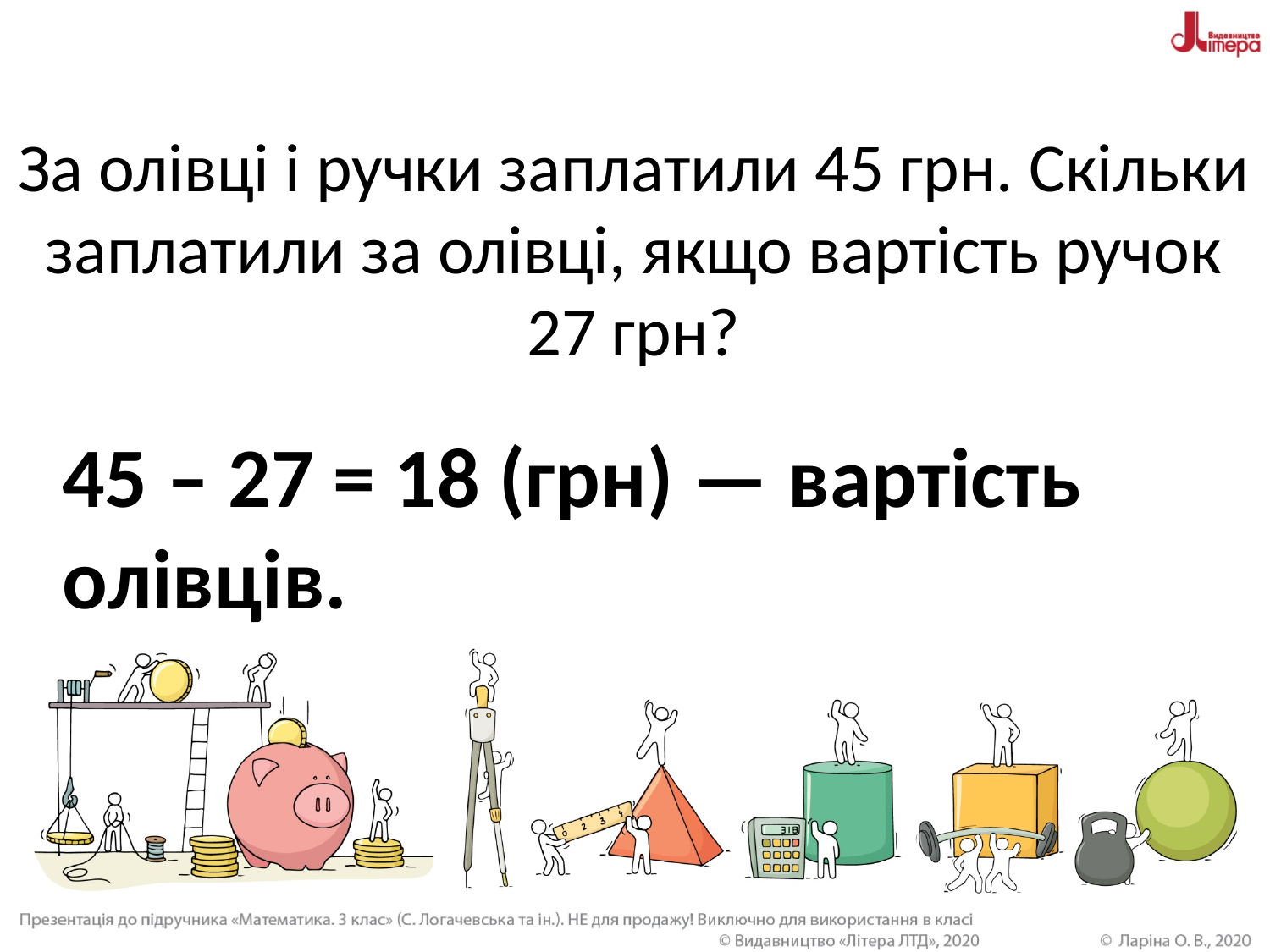

# За олівці і ручки заплатили 45 грн. Скільки заплатили за олівці, якщо вартість ручок 27 грн?
45 – 27 = 18 (грн) — вартість олівців.